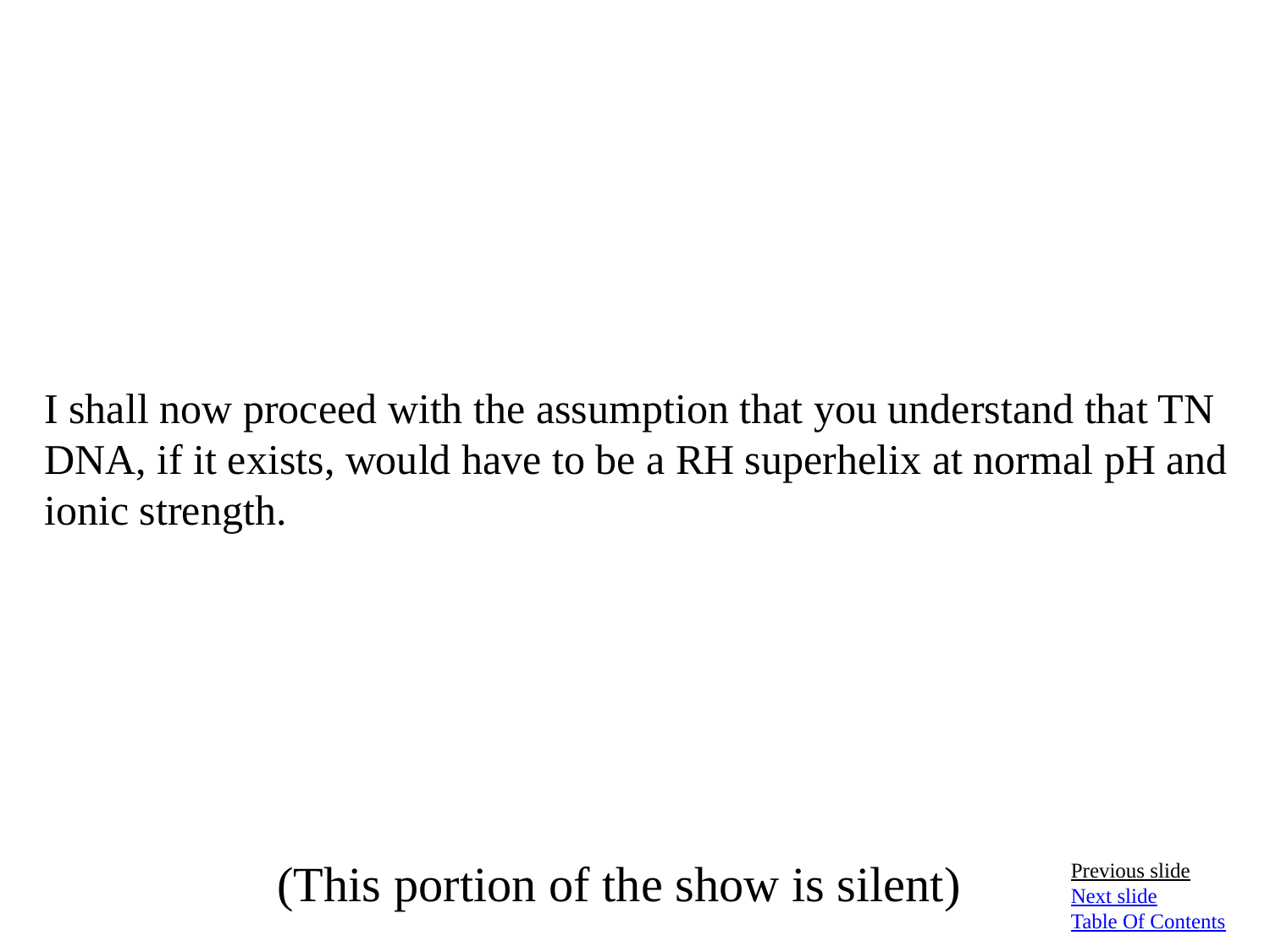

I shall now proceed with the assumption that you understand that TN DNA, if it exists, would have to be a RH superhelix at normal pH and ionic strength.
(This portion of the show is silent)
Previous slide
Next slide
Table Of Contents